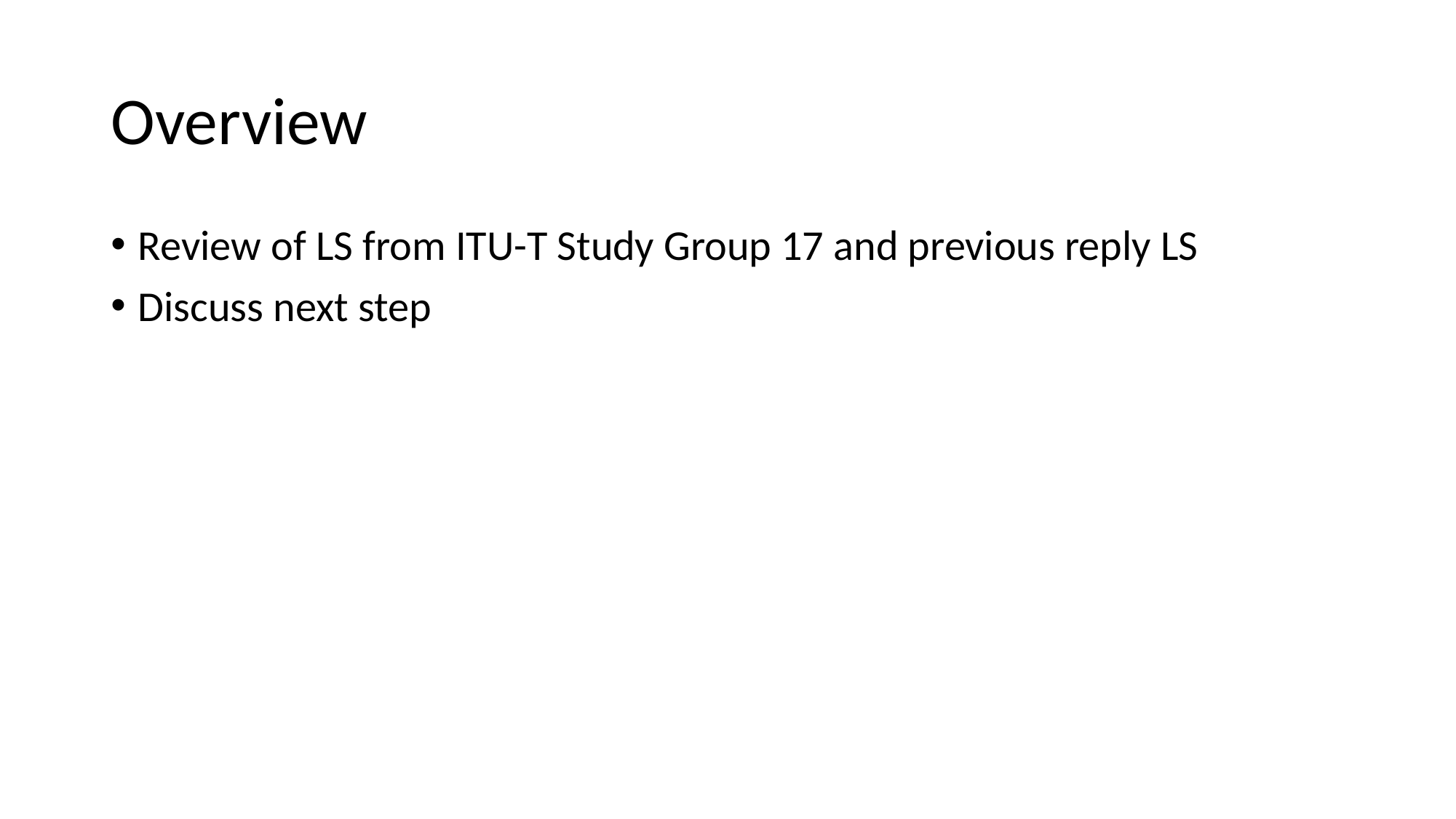

# Overview
Review of LS from ITU-T Study Group 17 and previous reply LS
Discuss next step